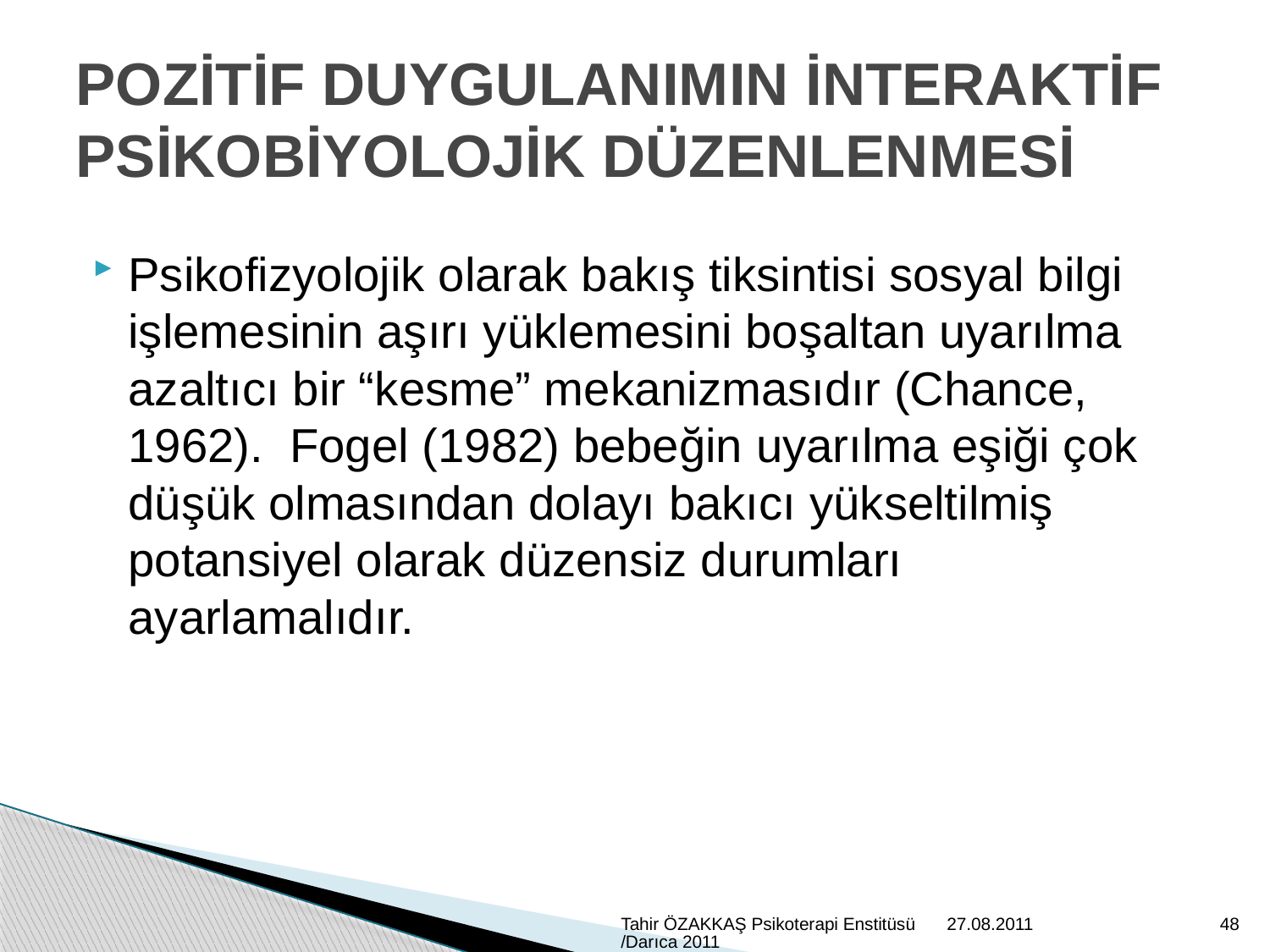

# POZİTİF DUYGULANIMIN İNTERAKTİF PSİKOBİYOLOJİK DÜZENLENMESİ
Psikofizyolojik olarak bakış tiksintisi sosyal bilgi işlemesinin aşırı yüklemesini boşaltan uyarılma azaltıcı bir “kesme” mekanizmasıdır (Chance, 1962).  Fogel (1982) bebeğin uyarılma eşiği çok düşük olmasından dolayı bakıcı yükseltilmiş potansiyel olarak düzensiz durumları ayarlamalıdır.

Tahir ÖZAKKAŞ Psikoterapi Enstitüsü /Darıca 2011
27.08.2011
48